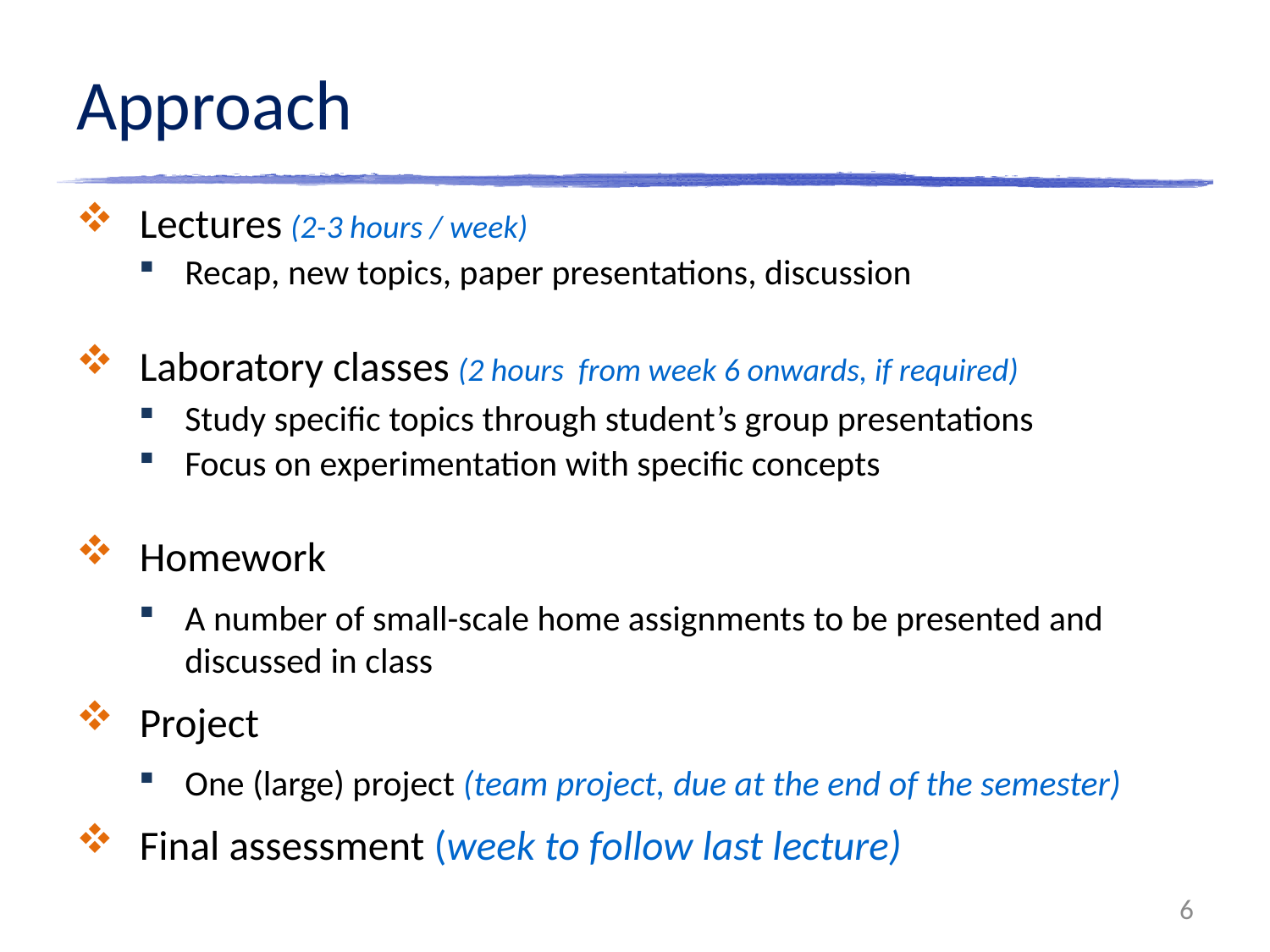

# Approach
Lectures (2-3 hours / week)
Recap, new topics, paper presentations, discussion

Laboratory classes (2 hours  from week 6 onwards, if required)
Study specific topics through student’s group presentations
Focus on experimentation with specific concepts

Homework
A number of small-scale home assignments to be presented and discussed in class
Project
One (large) project (team project, due at the end of the semester)
Final assessment (week to follow last lecture)
6